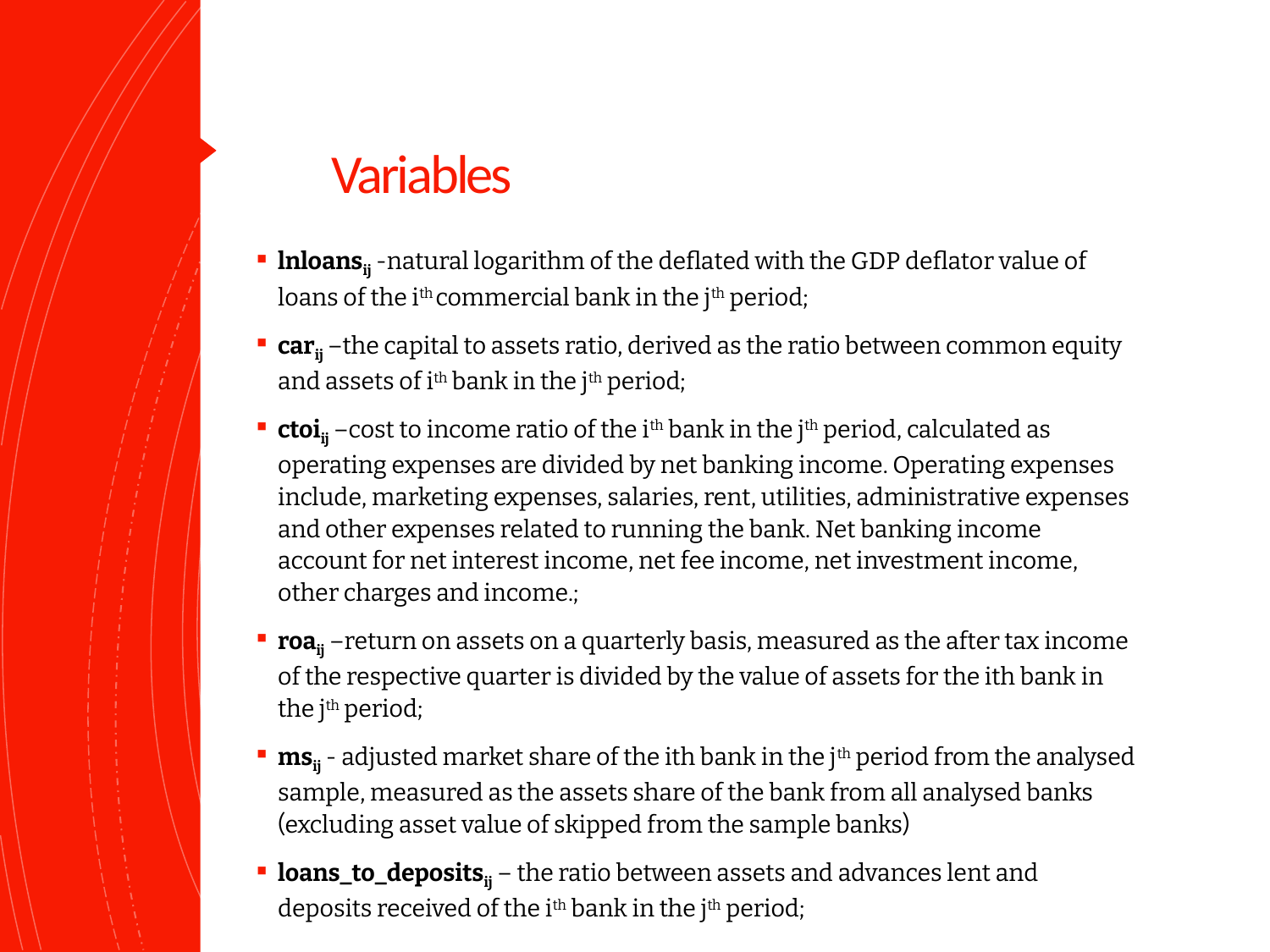

# Variables

lnloansij -natural logarithm of the deflated with the GDP deflator value of loans of the ith commercial bank in the jth period;
carij –the capital to assets ratio, derived as the ratio between common equity and assets of ith bank in the jth period;
ctoiij –cost to income ratio of the ith bank in the jth period, calculated as operating expenses are divided by net banking income. Operating expenses include, marketing expenses, salaries, rent, utilities, administrative expenses and other expenses related to running the bank. Net banking income account for net interest income, net fee income, net investment income, other charges and income.;
roaij –return on assets on a quarterly basis, measured as the after tax income of the respective quarter is divided by the value of assets for the ith bank in the jth period;
msij - adjusted market share of the ith bank in the jth period from the analysed sample, measured as the assets share of the bank from all analysed banks (excluding asset value of skipped from the sample banks)
loans_to_depositsij – the ratio between assets and advances lent and deposits received of the ith bank in the jth period;